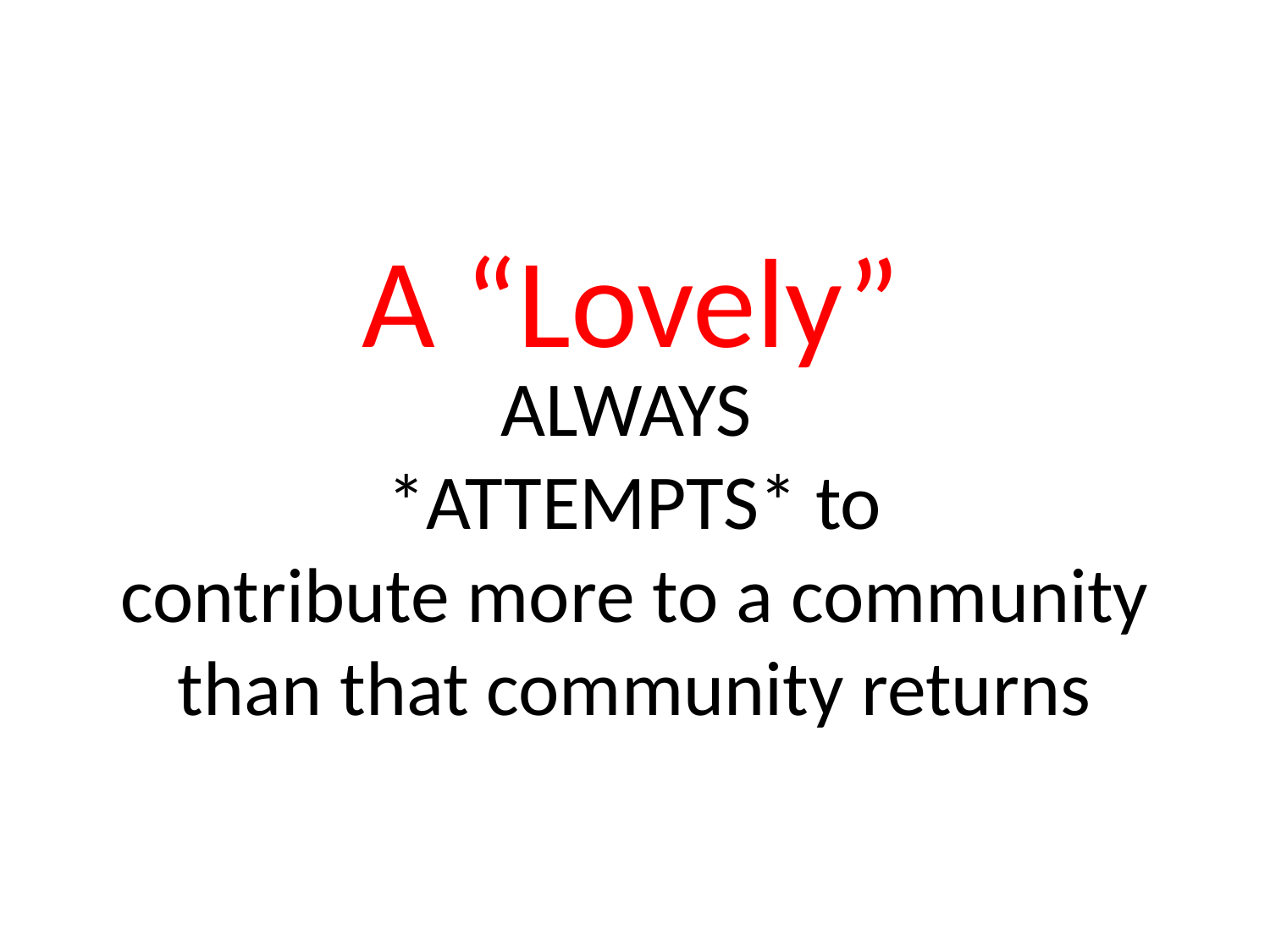

A “Lovely”
# ALWAYS *ATTEMPTS* to contribute more to a community than that community returns